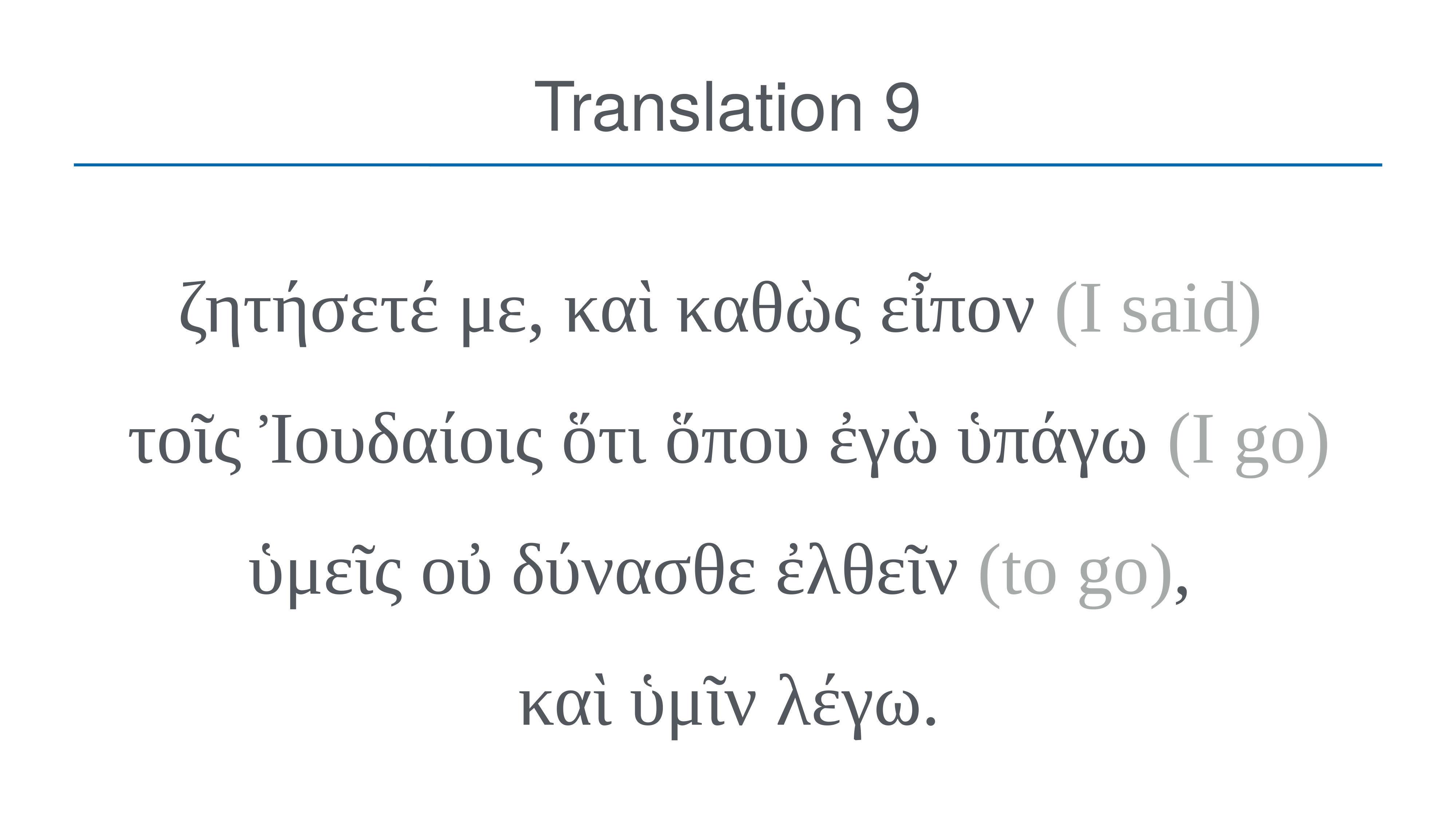

# Translation 9
ζητήσετέ με, καὶ καθὼς εἶπον (I said)
τοῖς Ἰουδαίοις ὅτι ὅπου ἐγὼ ὑπάγω (I go) ὑμεῖς οὐ δύνασθε ἐλθεῖν (to go),
καὶ ὑμῖν λέγω.